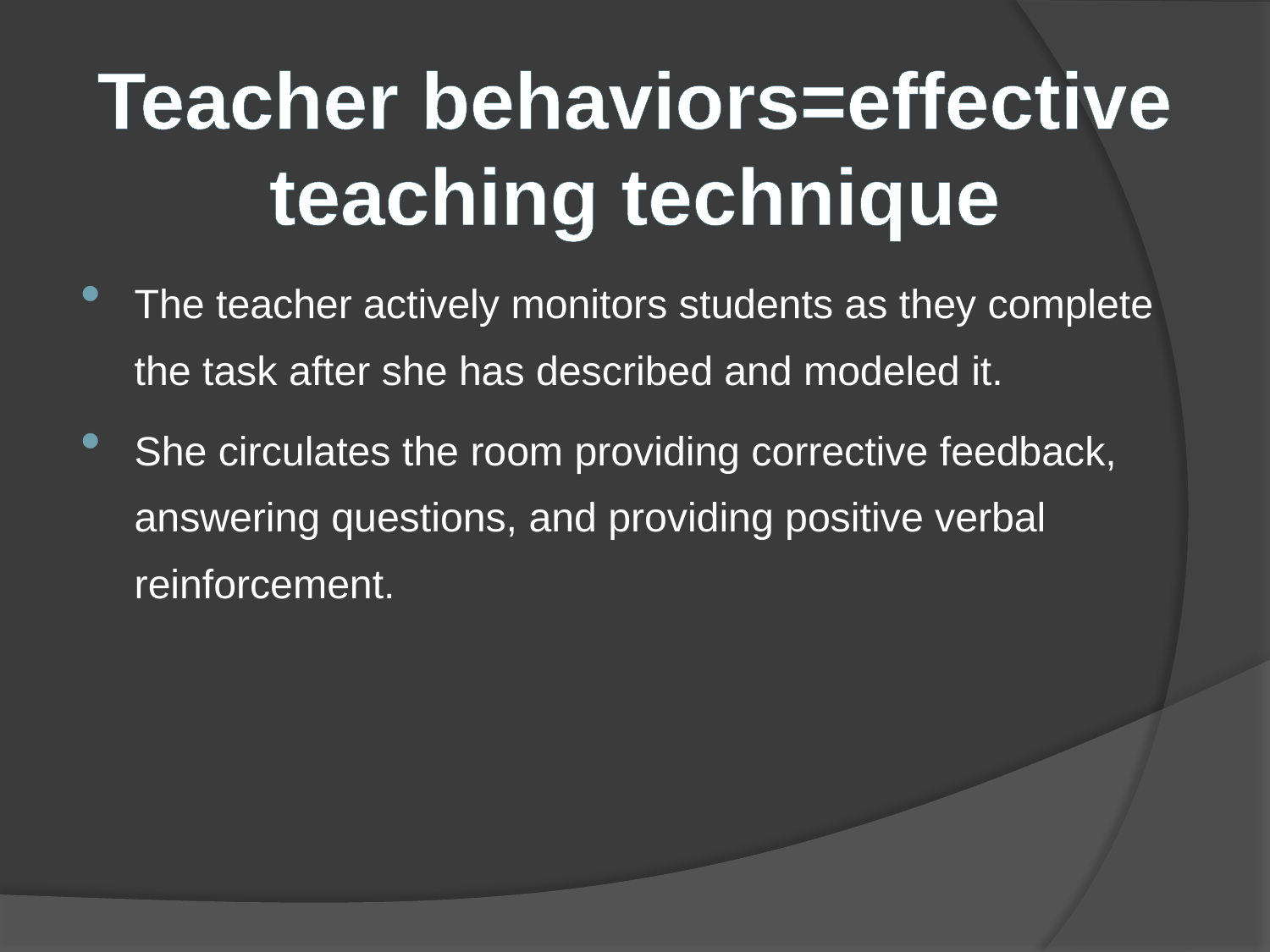

# Teacher behaviors=effective teaching technique
The teacher actively monitors students as they complete the task after she has described and modeled it.
She circulates the room providing corrective feedback, answering questions, and providing positive verbal reinforcement.